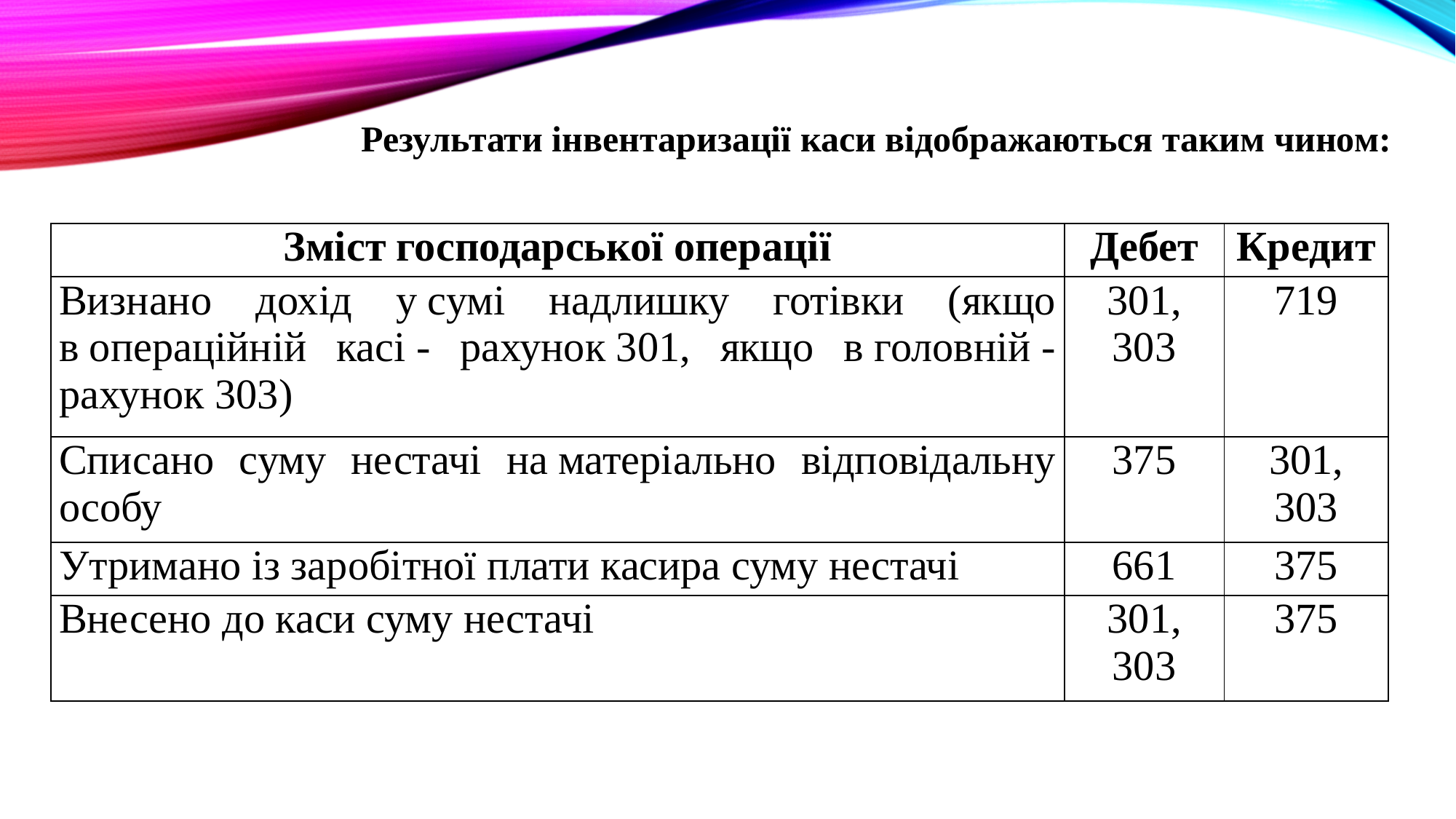

Результати інвентаризації каси відображаються таким чином:

| Зміст господарської операції | Дебет | Кредит |
| --- | --- | --- |
| Визнано дохід у сумі надлишку готівки (якщо в операційній касі - рахунок 301, якщо в головній - рахунок 303) | 301, 303 | 719 |
| Списано суму нестачі на матеріально відповідальну особу | 375 | 301, 303 |
| Утримано із заробітної плати касира суму нестачі | 661 | 375 |
| Внесено до каси суму нестачі | 301, 303 | 375 |